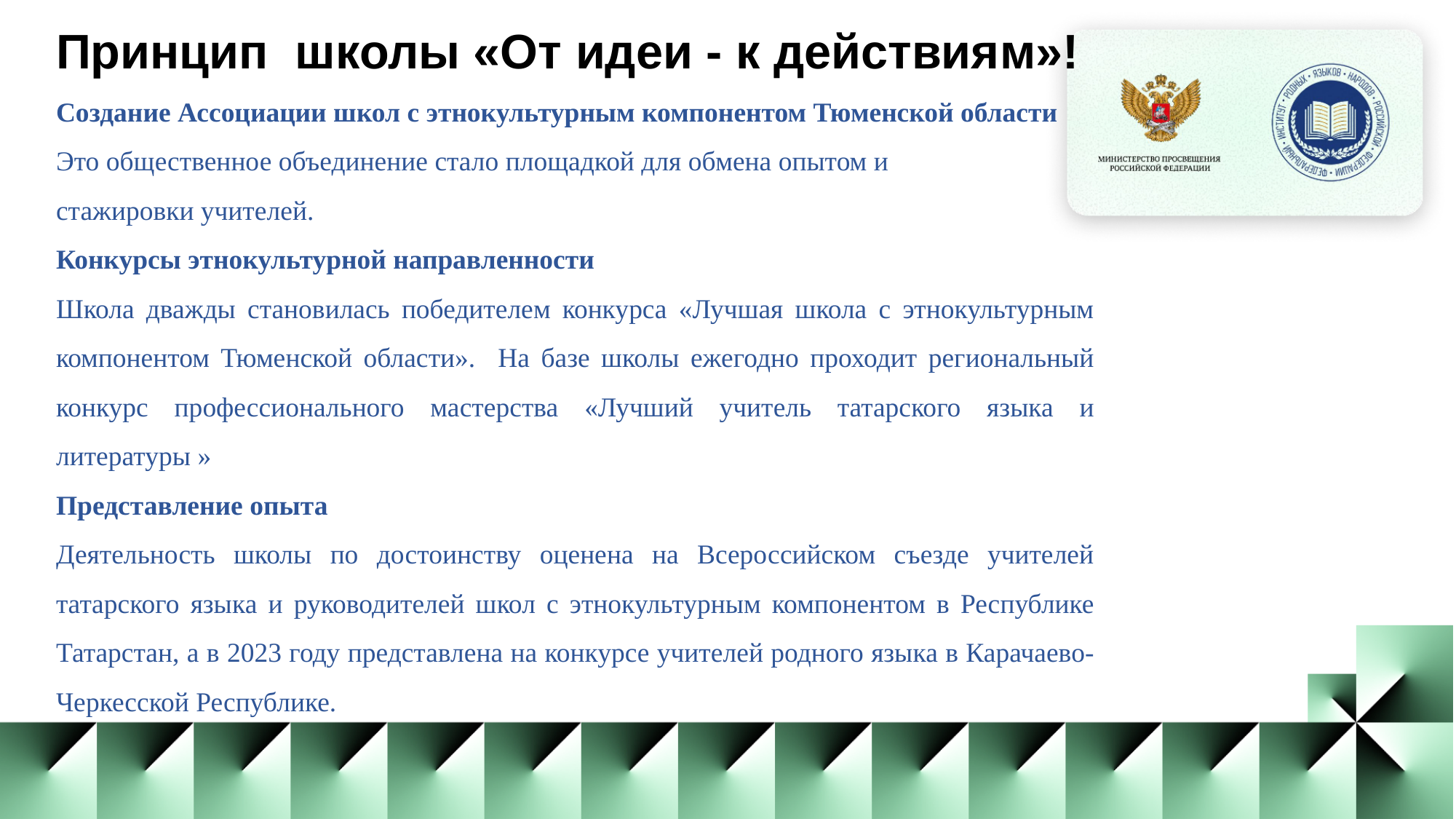

Принцип  школы «От идеи - к действиям»!
Создание Ассоциации школ с этнокультурным компонентом Тюменской области
Это общественное объединение стало площадкой для обмена опытом и
стажировки учителей.
Конкурсы этнокультурной направленности
Школа дважды становилась победителем конкурса «Лучшая школа с этнокультурным компонентом Тюменской области».  На базе школы ежегодно проходит региональный конкурс профессионального мастерства «Лучший учитель татарского языка и литературы »
Представление опыта
Деятельность школы по достоинству оценена на Всероссийском съезде учителей татарского языка и руководителей школ с этнокультурным компонентом в Республике Татарстан, а в 2023 году представлена на конкурсе учителей родного языка в Карачаево-Черкесской Республике.